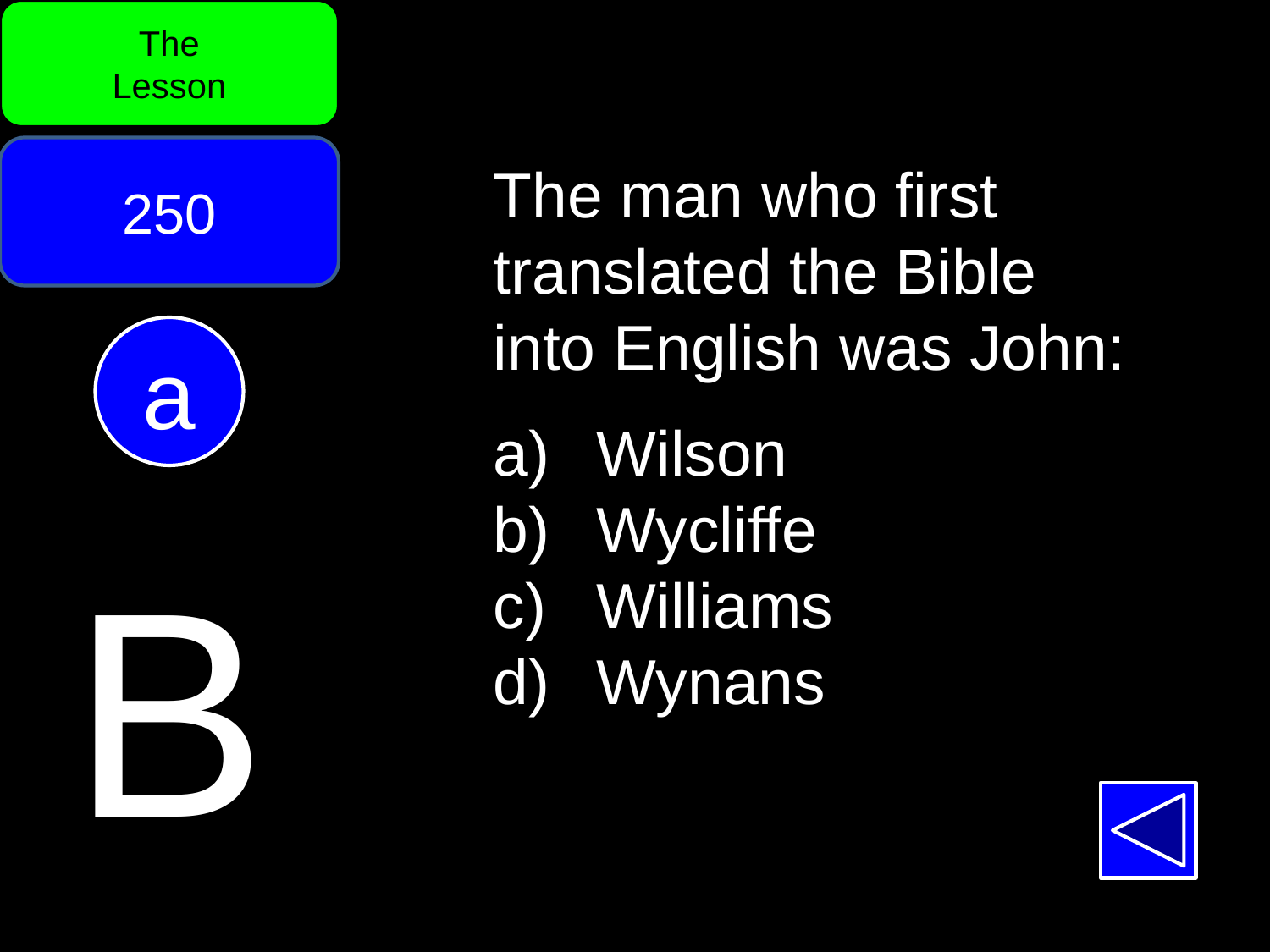

The
Lesson
250
The man who first
translated the Bible
into English was John:
Wilson
Wycliffe
Williams
Wynans
a
B